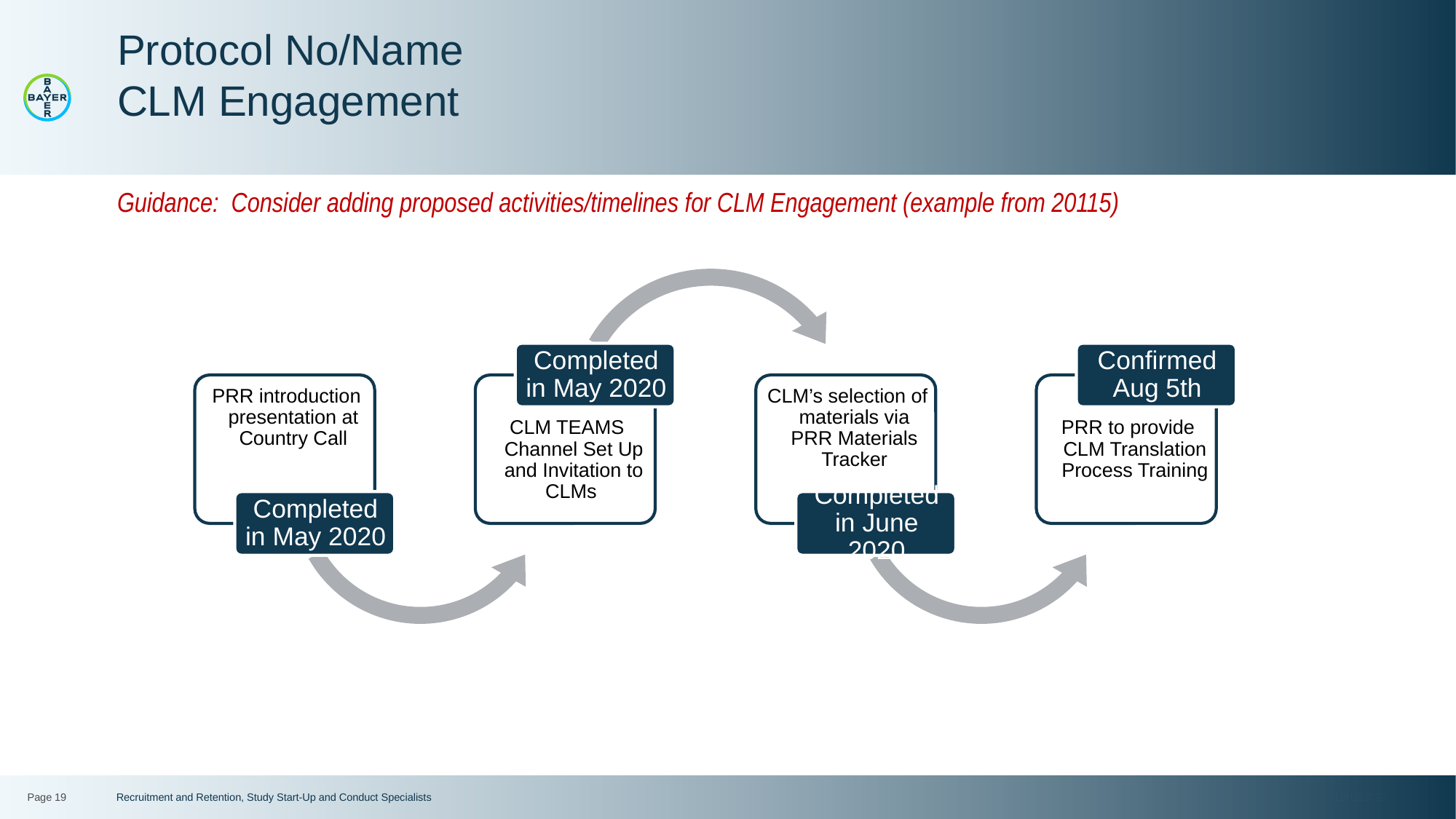

# Protocol No/Name CLM Engagement

Guidance:  Consider adding proposed activities/timelines for CLM Engagement (example from 20115)
PRR introduction presentation at Country Call
Completed in May 2020
CLM TEAMS Channel Set Up and Invitation to CLMs
Completed in May 2020
CLM’s selection of materials via PRR Materials Tracker
Completed in June 2020
PRR to provide CLM Translation Process Training
Confirmed Aug 5th
Page 19
Recruitment and Retention, Study Start-Up and Conduct Specialists
12/12/2022